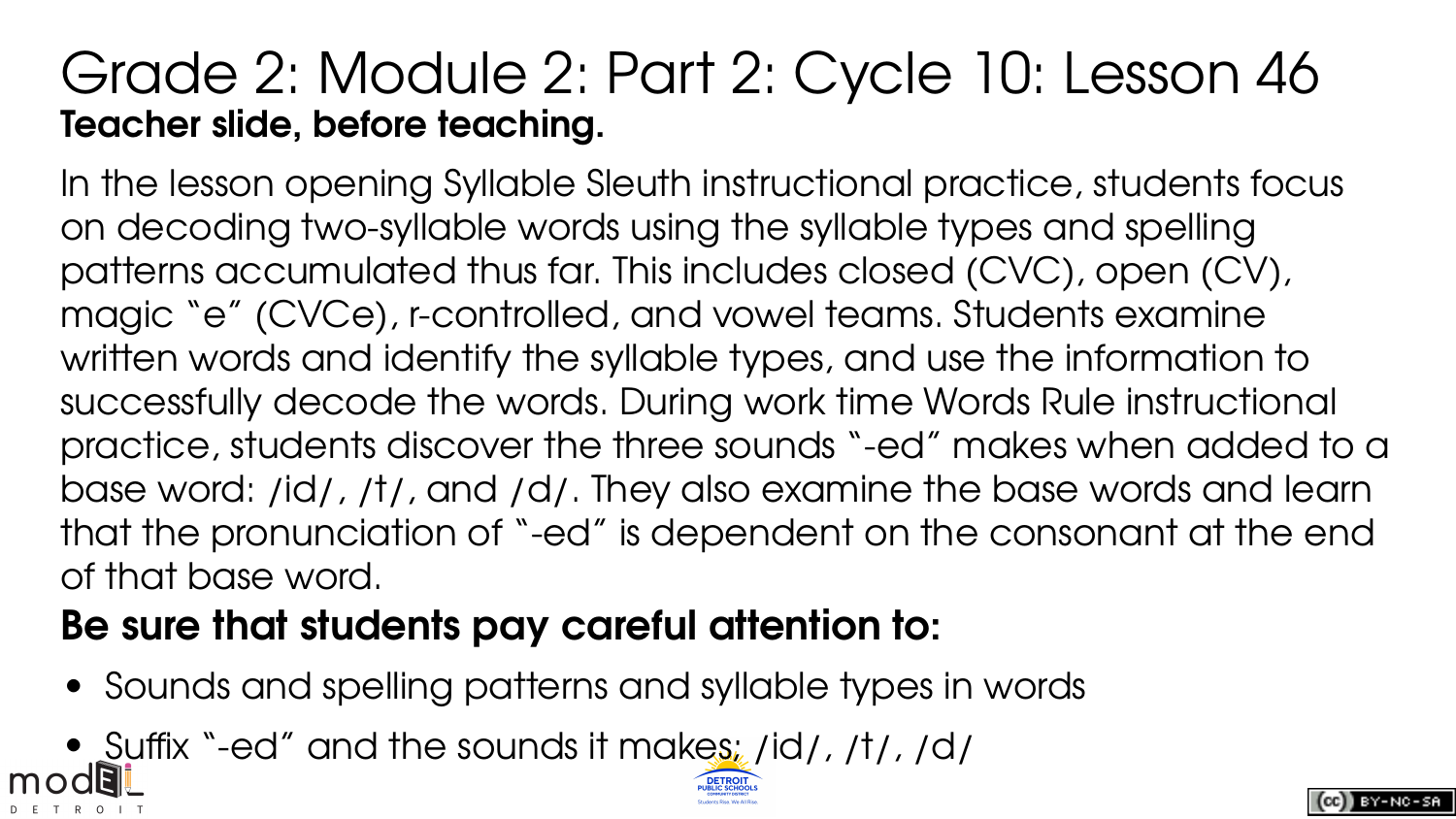

# Grade 2: Module 2: Part 2: Cycle 10: Lesson 46
Teacher slide, before teaching.
In the lesson opening Syllable Sleuth instructional practice, students focus on decoding two-syllable words using the syllable types and spelling patterns accumulated thus far. This includes closed (CVC), open (CV), magic “e” (CVCe), r-controlled, and vowel teams. Students examine written words and identify the syllable types, and use the information to successfully decode the words. During work time Words Rule instructional practice, students discover the three sounds “-ed” makes when added to a base word: /id/, /t/, and /d/. They also examine the base words and learn that the pronunciation of “-ed” is dependent on the consonant at the end of that base word.
Be sure that students pay careful attention to:
Sounds and spelling patterns and syllable types in words
Suffix “-ed” and the sounds it makes; /id/, /t/, /d/